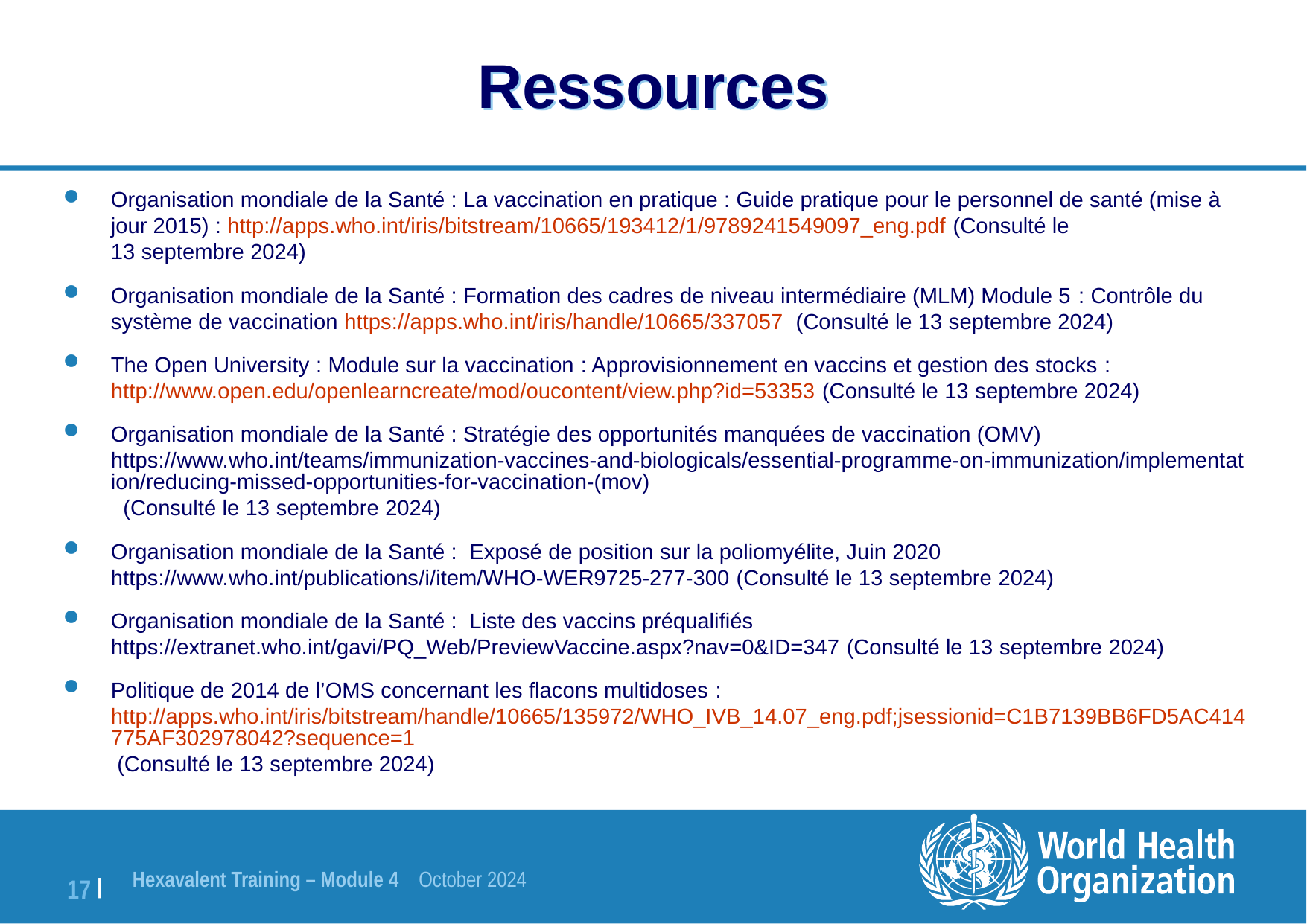

# Ressources
Organisation mondiale de la Santé : La vaccination en pratique : Guide pratique pour le personnel de santé (mise à jour 2015) : http://apps.who.int/iris/bitstream/10665/193412/1/9789241549097_eng.pdf (Consulté le 13 septembre 2024)
Organisation mondiale de la Santé : Formation des cadres de niveau intermédiaire (MLM) Module 5 : Contrôle du système de vaccination https://apps.who.int/iris/handle/10665/337057  (Consulté le 13 septembre 2024)
The Open University : Module sur la vaccination : Approvisionnement en vaccins et gestion des stocks : http://www.open.edu/openlearncreate/mod/oucontent/view.php?id=53353 (Consulté le 13 septembre 2024)
Organisation mondiale de la Santé : Stratégie des opportunités manquées de vaccination (OMV) https://www.who.int/teams/immunization-vaccines-and-biologicals/essential-programme-on-immunization/implementation/reducing-missed-opportunities-for-vaccination-(mov)  (Consulté le 13 septembre 2024)
Organisation mondiale de la Santé :  Exposé de position sur la poliomyélite, Juin 2020 https://www.who.int/publications/i/item/WHO-WER9725-277-300 (Consulté le 13 septembre 2024)
Organisation mondiale de la Santé :  Liste des vaccins préqualifiés https://extranet.who.int/gavi/PQ_Web/PreviewVaccine.aspx?nav=0&ID=347 (Consulté le 13 septembre 2024)
Politique de 2014 de l’OMS concernant les flacons multidoses : http://apps.who.int/iris/bitstream/handle/10665/135972/WHO_IVB_14.07_eng.pdf;jsessionid=C1B7139BB6FD5AC414775AF302978042?sequence=1 (Consulté le 13 septembre 2024)